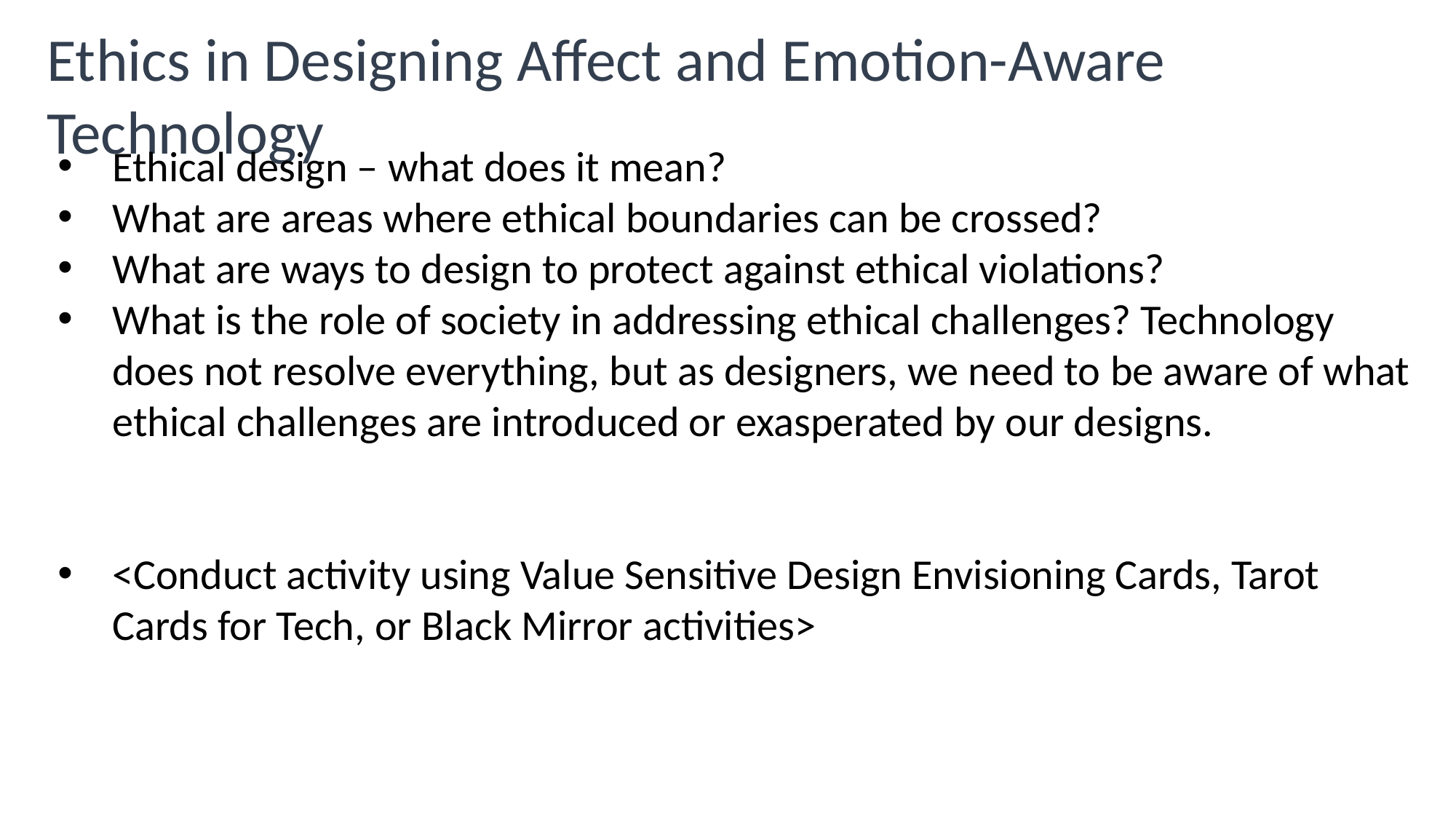

Ethics in Designing Affect and Emotion-Aware Technology
Ethical design – what does it mean?
What are areas where ethical boundaries can be crossed?
What are ways to design to protect against ethical violations?
What is the role of society in addressing ethical challenges? Technology does not resolve everything, but as designers, we need to be aware of what ethical challenges are introduced or exasperated by our designs.

<Conduct activity using Value Sensitive Design Envisioning Cards, Tarot Cards for Tech, or Black Mirror activities>